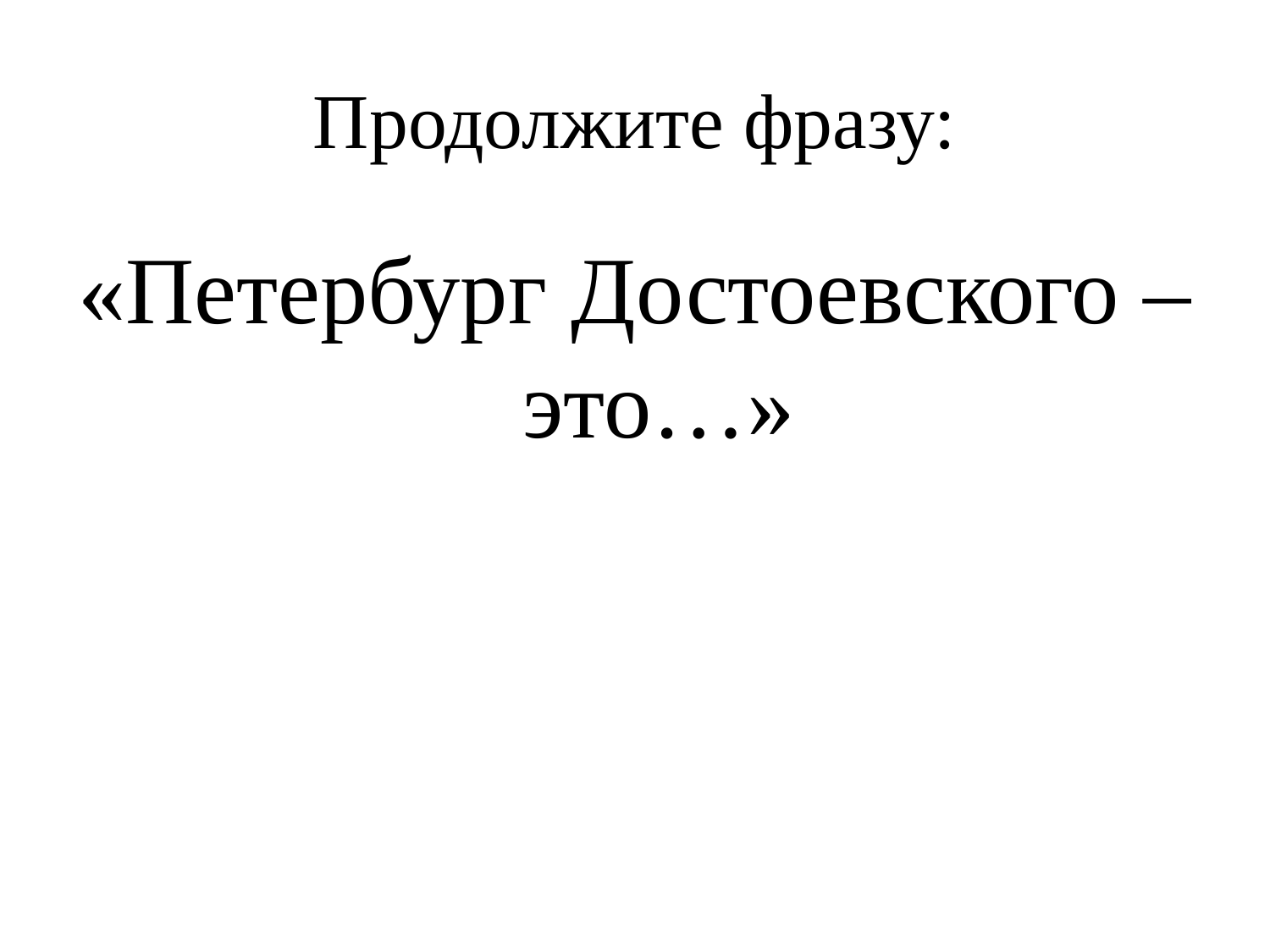

# Продолжите фразу:
«Петербург Достоевского – это…»